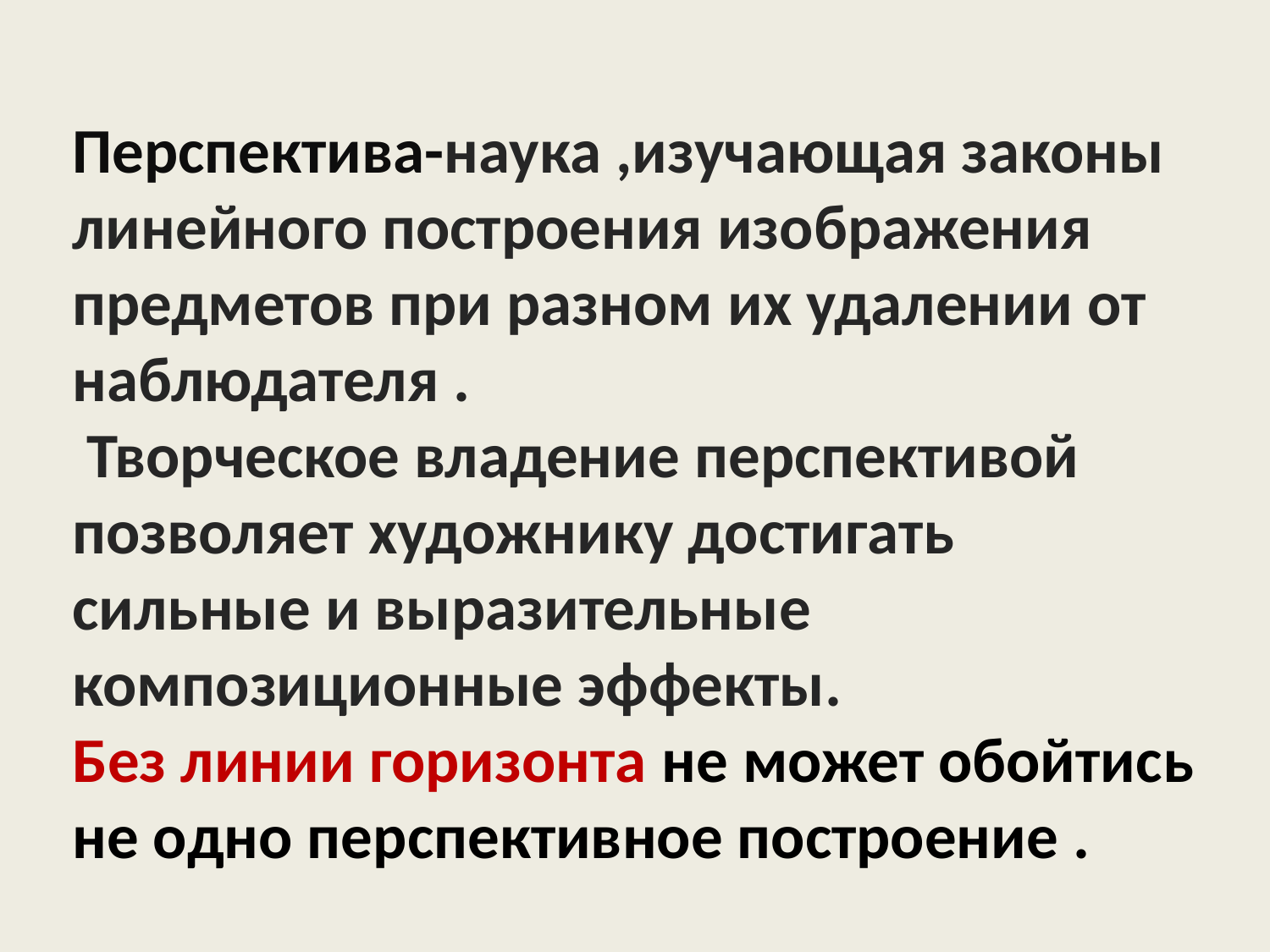

# Перспектива-наука ,изучающая законы линейного построения изображения предметов при разном их удалении от наблюдателя . Творческое владение перспективой позволяет художнику достигать сильные и выразительные композиционные эффекты. Без линии горизонта не может обойтись не одно перспективное построение .